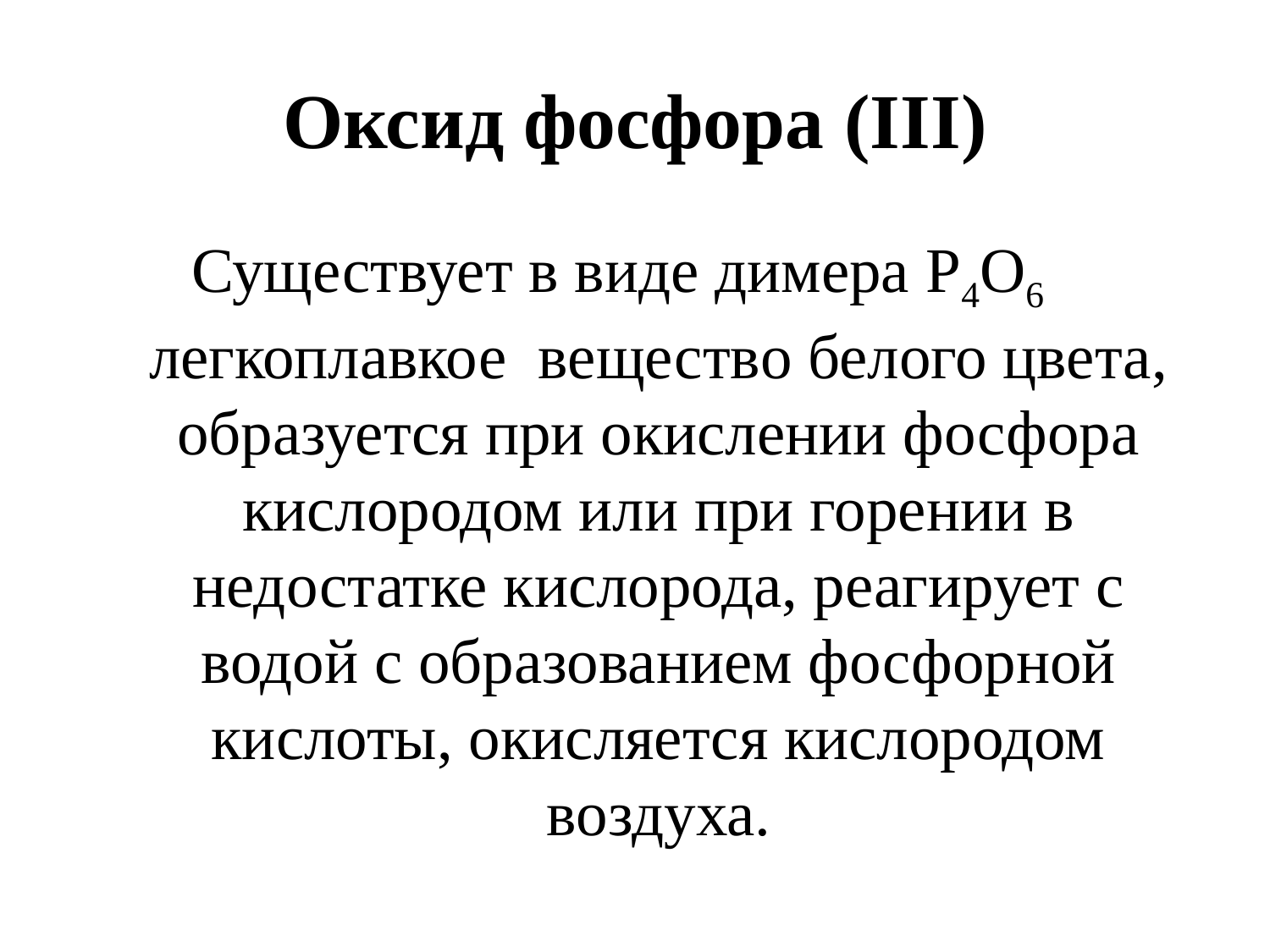

# Оксид фосфора (III)
Существует в виде димера P4O6    легкоплавкое  вещество белого цвета, образуется при окислении фосфора кислородом или при горении в недостатке кислорода, реагирует с водой с образованием фосфорной кислоты, окисляется кислородом воздуха.